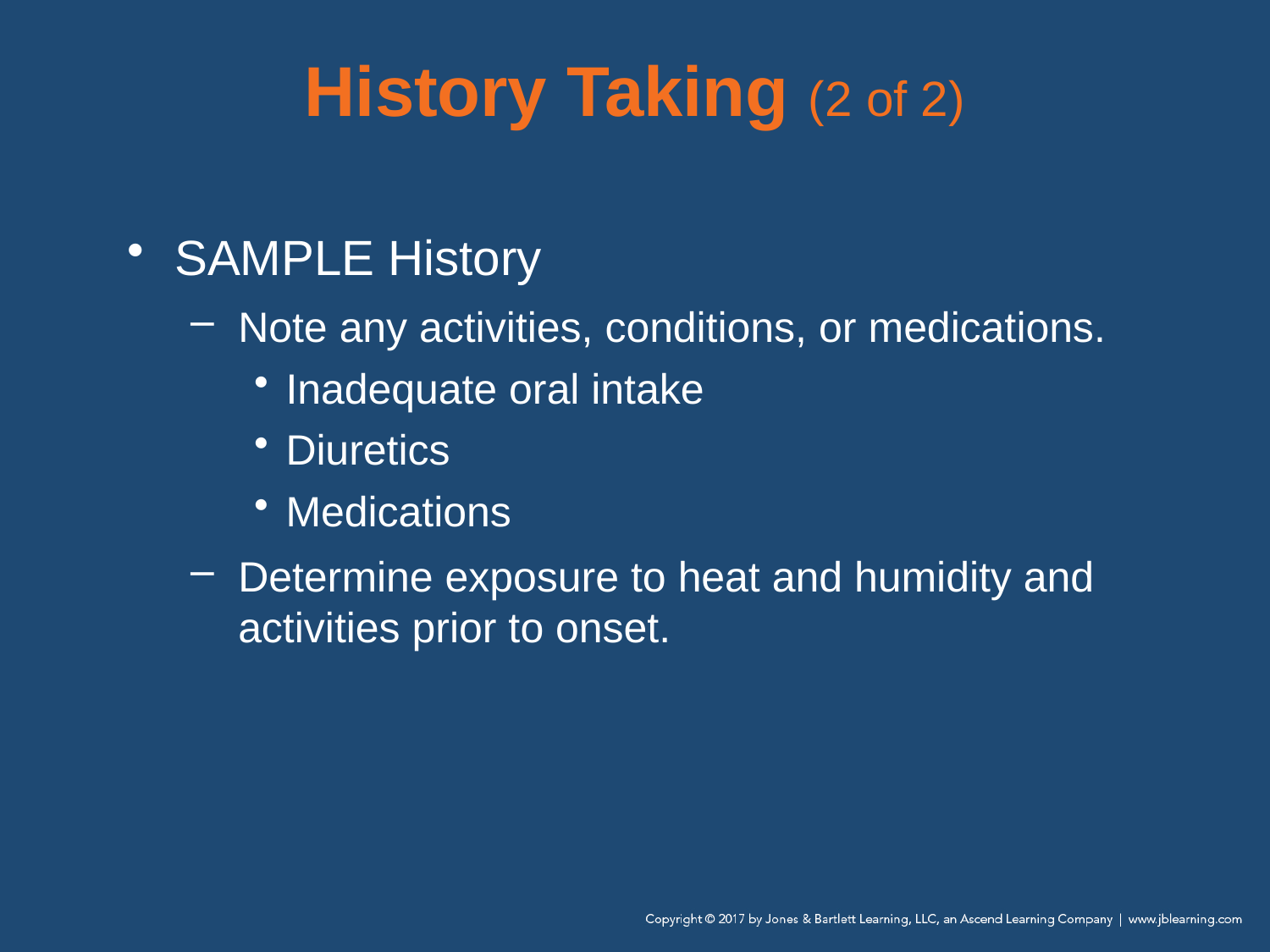

# History Taking (2 of 2)
SAMPLE History
Note any activities, conditions, or medications.
Inadequate oral intake
Diuretics
Medications
Determine exposure to heat and humidity and activities prior to onset.